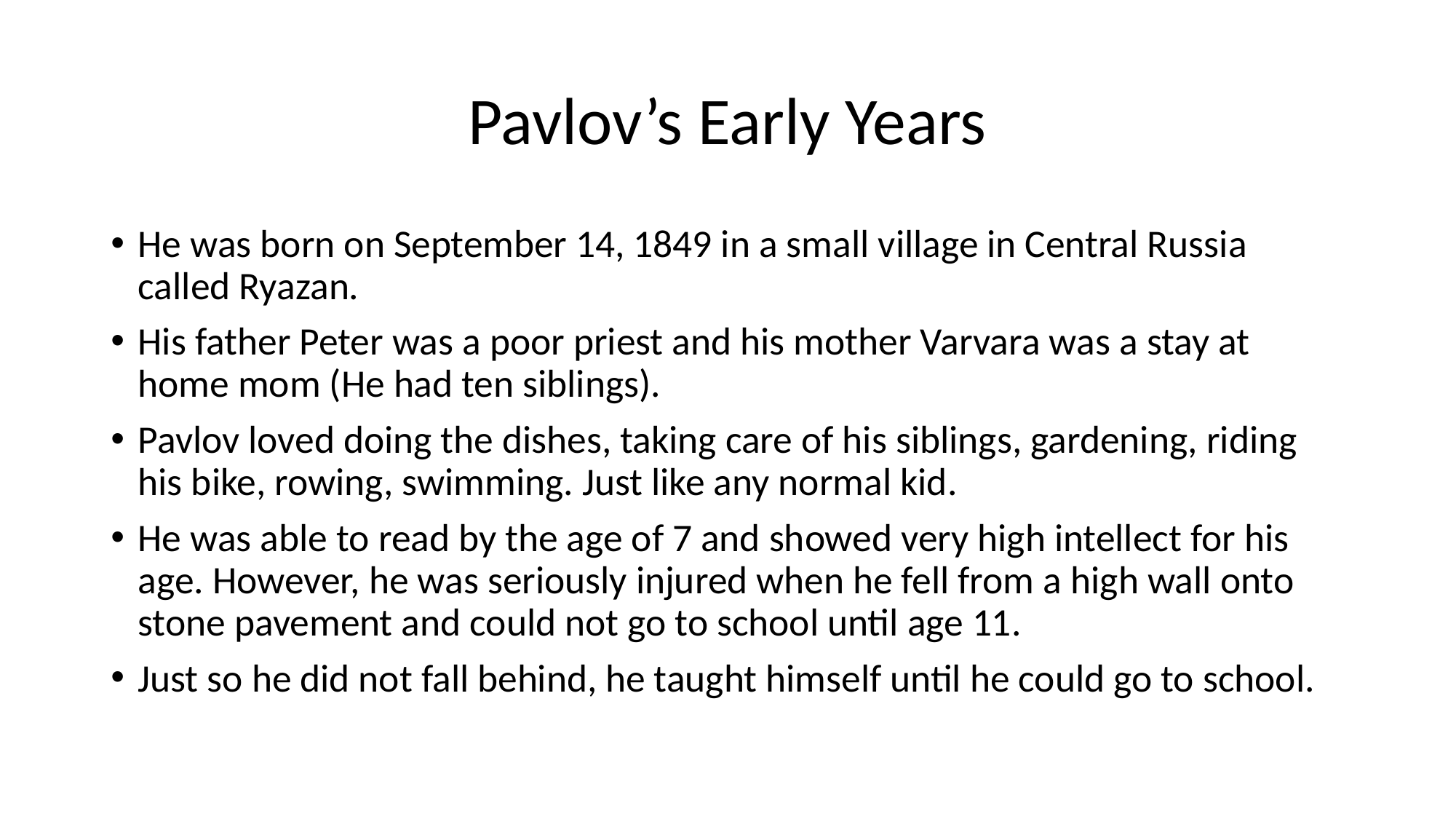

# Pavlov’s Early Years
He was born on September 14, 1849 in a small village in Central Russia called Ryazan.
His father Peter was a poor priest and his mother Varvara was a stay at home mom (He had ten siblings).
Pavlov loved doing the dishes, taking care of his siblings, gardening, riding his bike, rowing, swimming. Just like any normal kid.
He was able to read by the age of 7 and showed very high intellect for his age. However, he was seriously injured when he fell from a high wall onto stone pavement and could not go to school until age 11.
Just so he did not fall behind, he taught himself until he could go to school.